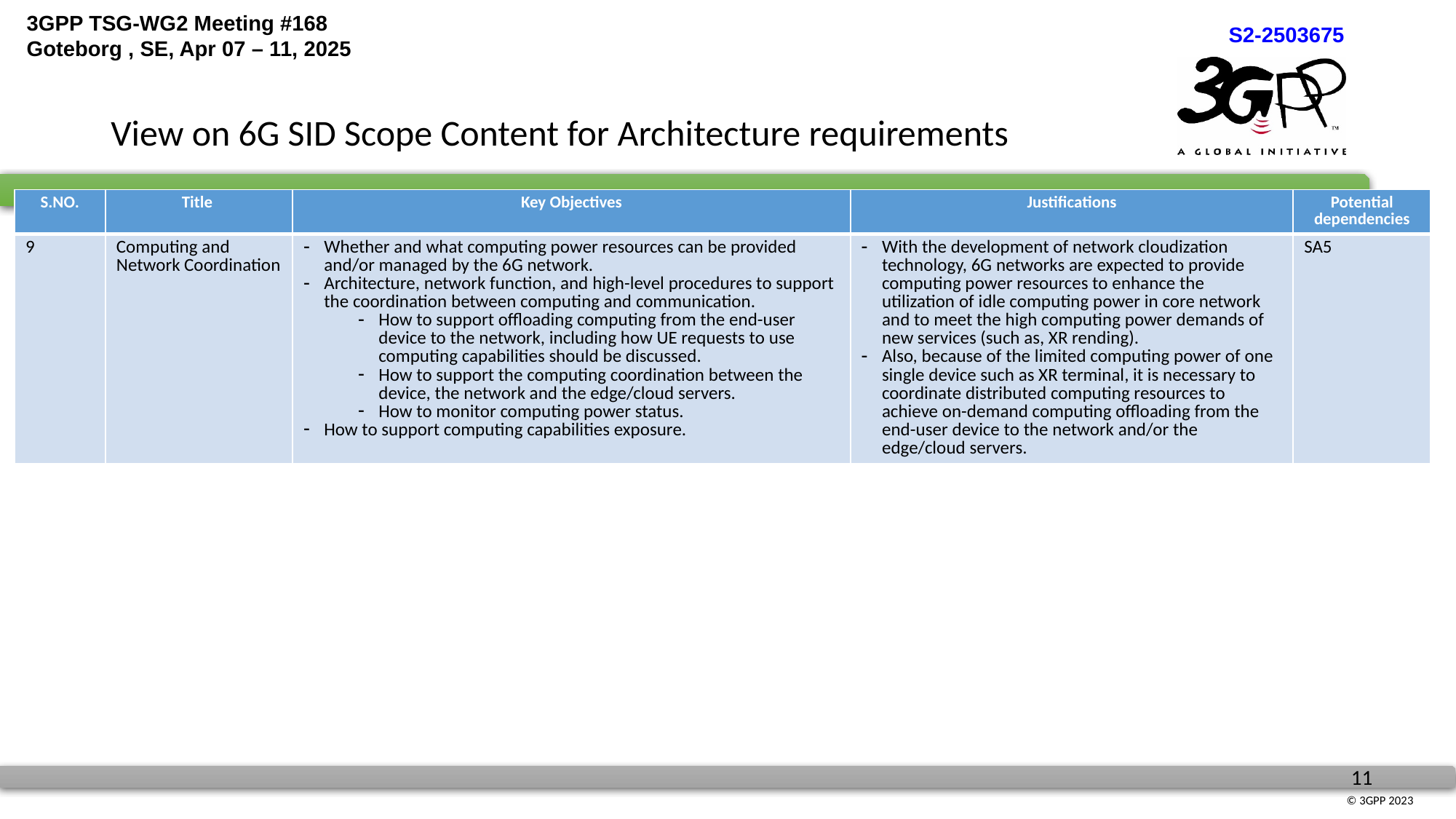

# View on 6G SID Scope Content for Architecture requirements
| S.NO. | Title | Key Objectives | Justifications | Potential dependencies |
| --- | --- | --- | --- | --- |
| 9 | Computing and Network Coordination | Whether and what computing power resources can be provided and/or managed by the 6G network. Architecture, network function, and high-level procedures to support the coordination between computing and communication. How to support offloading computing from the end-user device to the network, including how UE requests to use computing capabilities should be discussed. How to support the computing coordination between the device, the network and the edge/cloud servers. How to monitor computing power status. How to support computing capabilities exposure. | With the development of network cloudization technology, 6G networks are expected to provide computing power resources to enhance the utilization of idle computing power in core network and to meet the high computing power demands of new services (such as, XR rending). Also, because of the limited computing power of one single device such as XR terminal, it is necessary to coordinate distributed computing resources to achieve on-demand computing offloading from the end-user device to the network and/or the edge/cloud servers. | SA5 |